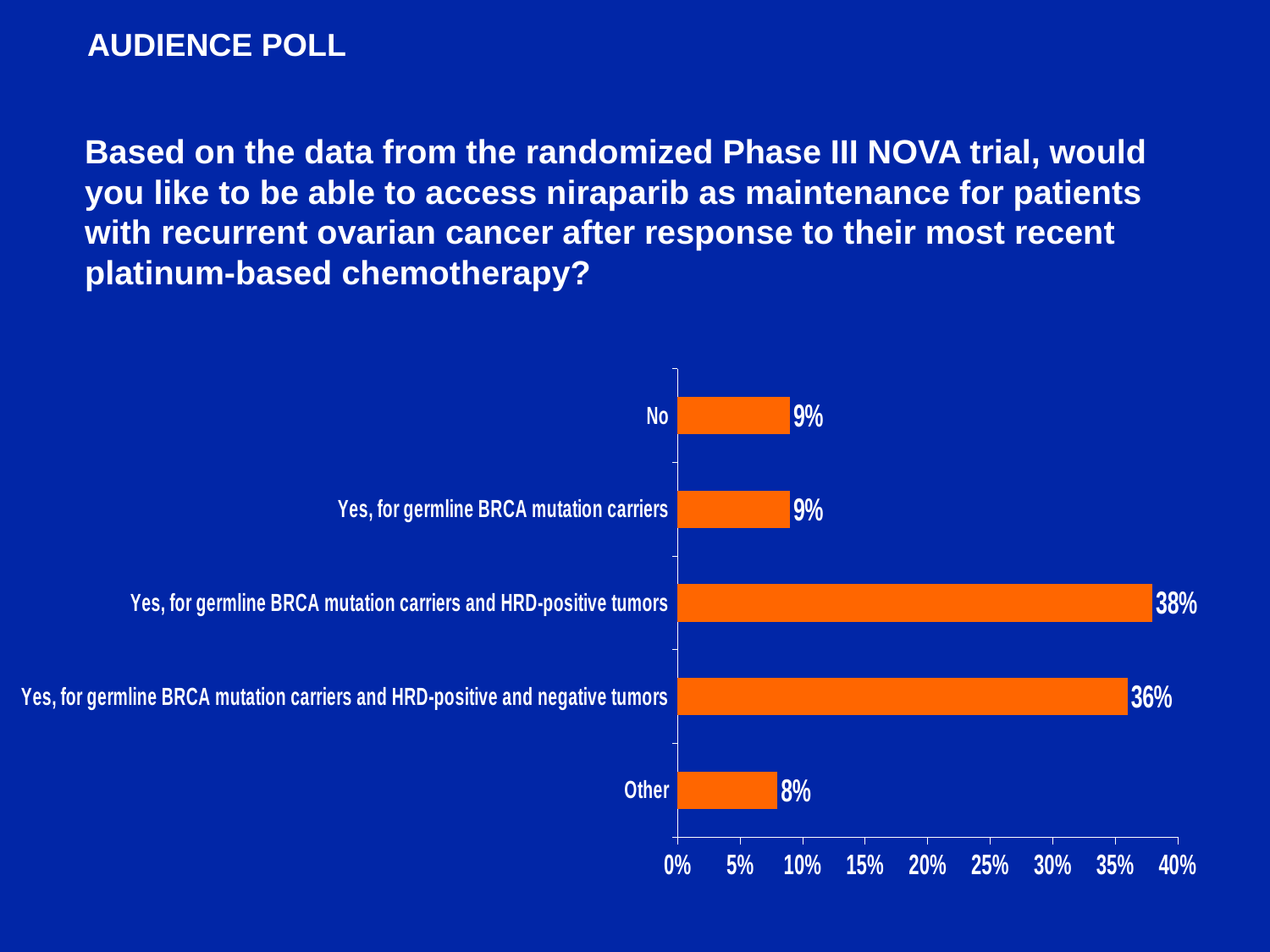

AUDIENCE POLL
Based on the data from the randomized Phase III NOVA trial, would you like to be able to access niraparib as maintenance for patients with recurrent ovarian cancer after response to their most recent platinum-based chemotherapy?

### Chart

| Category | Series 1 |
|---|---|
| Other | 0.08 |
| Yes, for germline BRCA mutation carriers and HRD-positive and negative tumors | 0.36 |
| Yes, for germline BRCA mutation carriers and HRD-positive tumors | 0.38 |
| Yes, for germline BRCA mutation carriers | 0.09 |
| No | 0.09 |